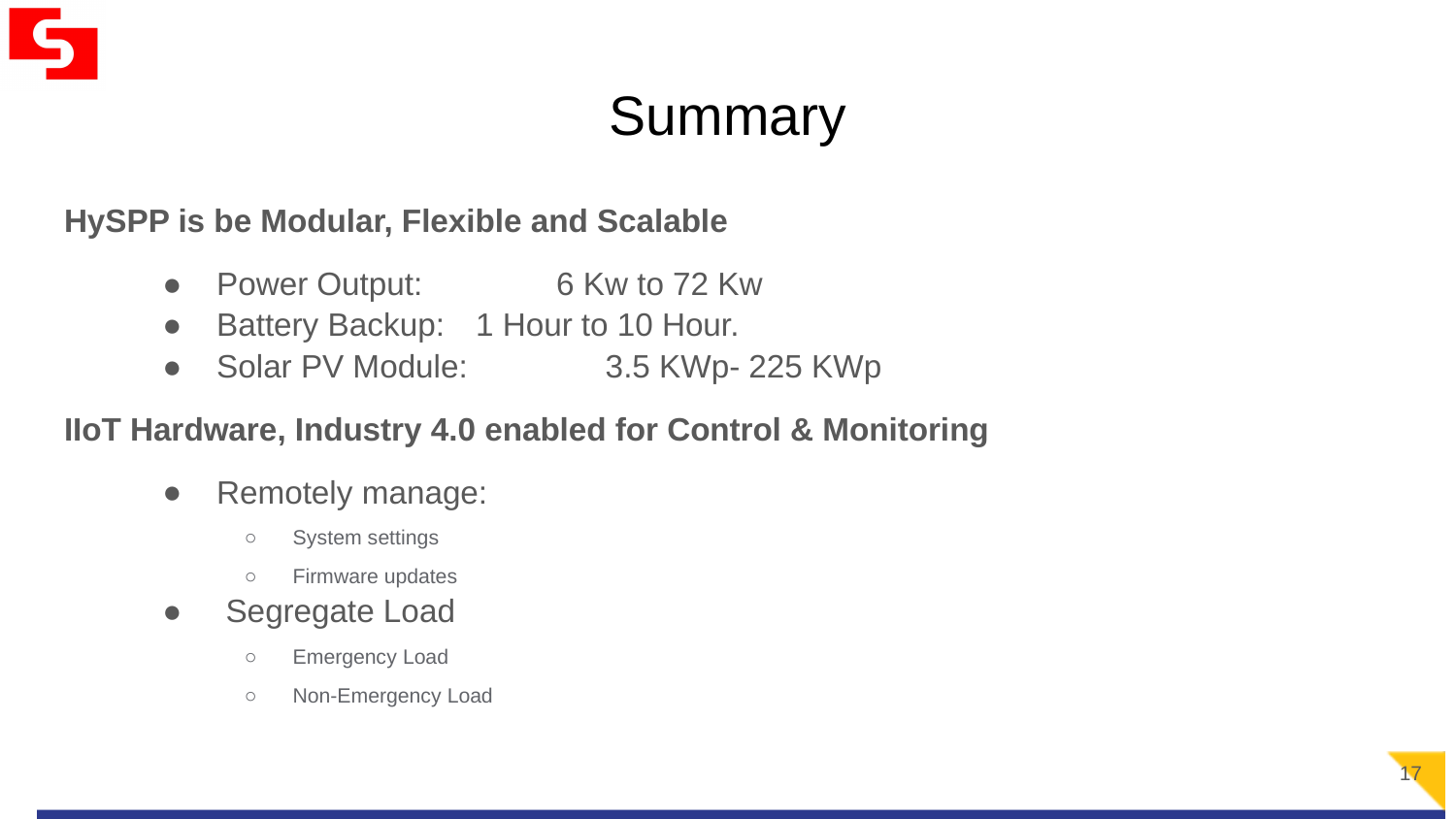

# Summary
HySPP is be Modular, Flexible and Scalable
Power Output: 	         6 Kw to 72 Kw
Battery Backup:  	1 Hour to 10 Hour.
Solar PV Module: 	3.5 KWp- 225 KWp
IIoT Hardware, Industry 4.0 enabled for Control & Monitoring
Remotely manage:
System settings
Firmware updates
 Segregate Load
Emergency Load
Non-Emergency Load

17